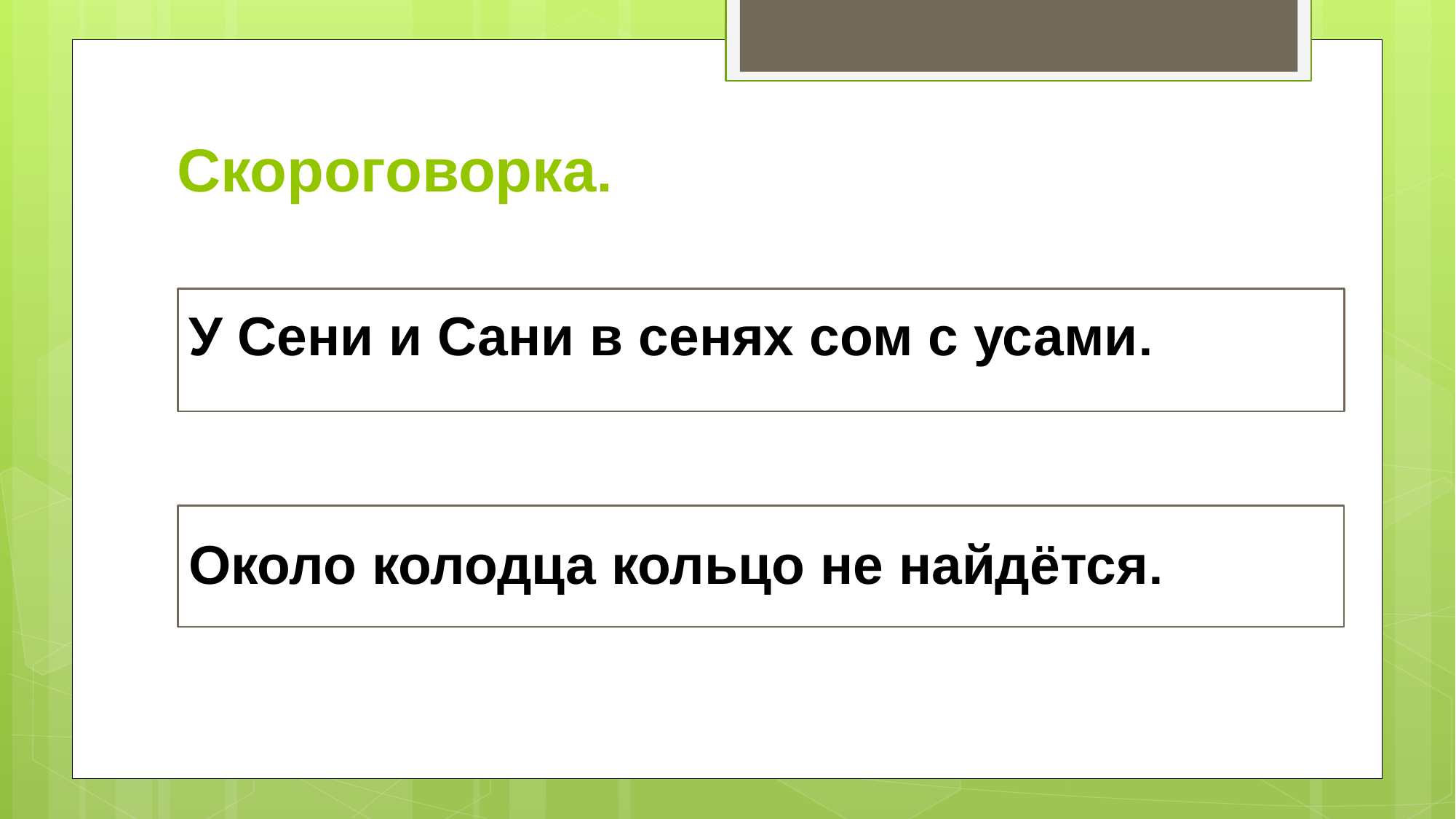

# Скороговорка.
У Сени и Сани в сенях сом с усами.

Около колодца кольцо не найдётся.